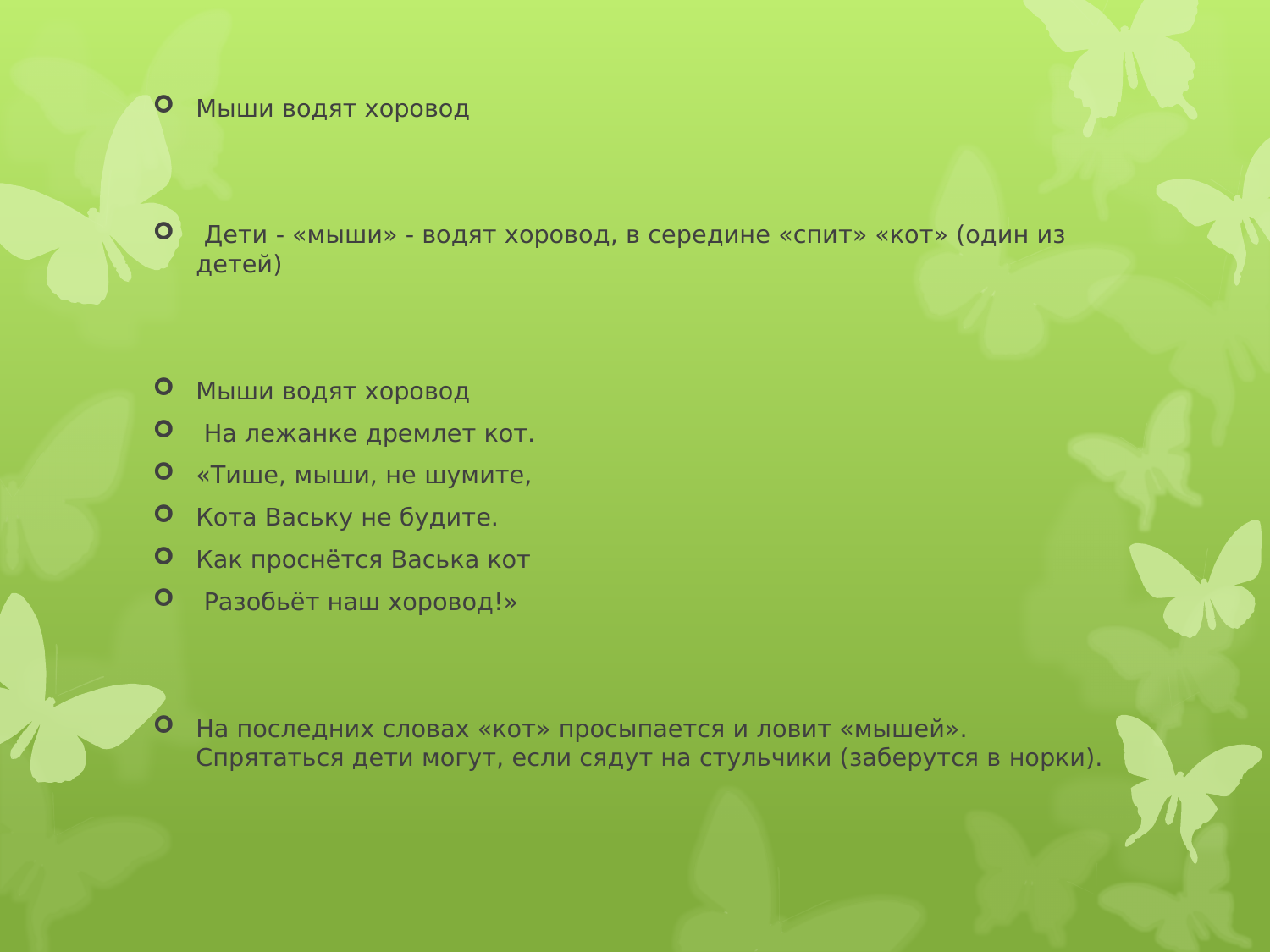

Мыши водят хоровод

 Дети - «мыши» - водят хоровод, в середине «спит» «кот» (один из детей)

Мыши водят хоровод
 На лежанке дремлет кот.
«Тише, мыши, не шумите,
Кота Ваську не будите.
Как проснётся Васька кот
 Разобьёт наш хоровод!»

На последних словах «кот» просыпается и ловит «мышей». Спрятаться дети могут, если сядут на стульчики (заберутся в норки).